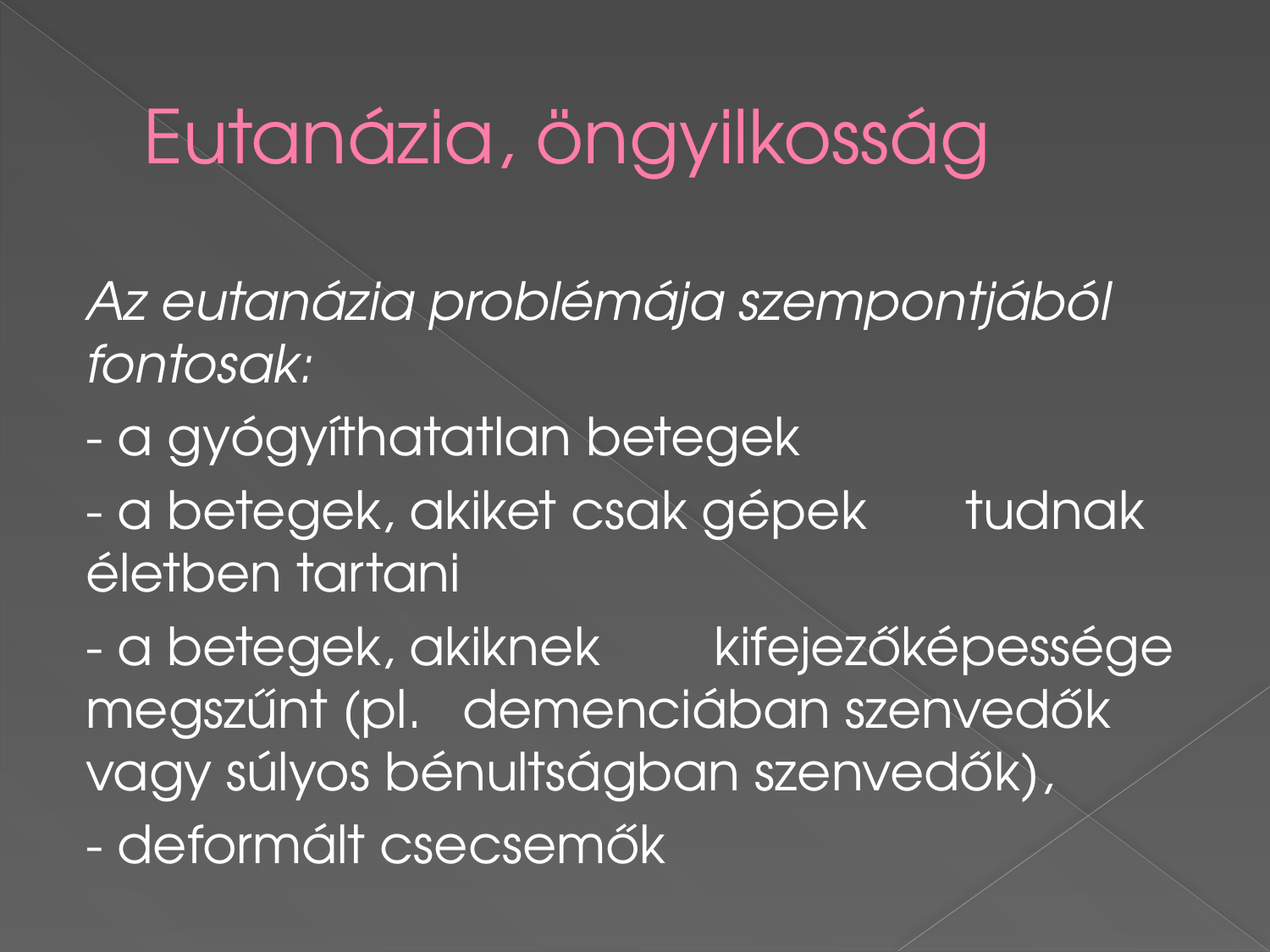

# Eutanázia, öngyilkosság
Az eutanázia problémája szempontjából fontosak:
	- a gyógyíthatatlan betegek
	- a betegek, akiket csak gépek 			tudnak életben tartani
	- a betegek, akiknek 					kifejezőképessége megszűnt (pl. 		demenciában szenvedők 			vagy súlyos bénultságban szenvedők),
	- deformált csecsemők